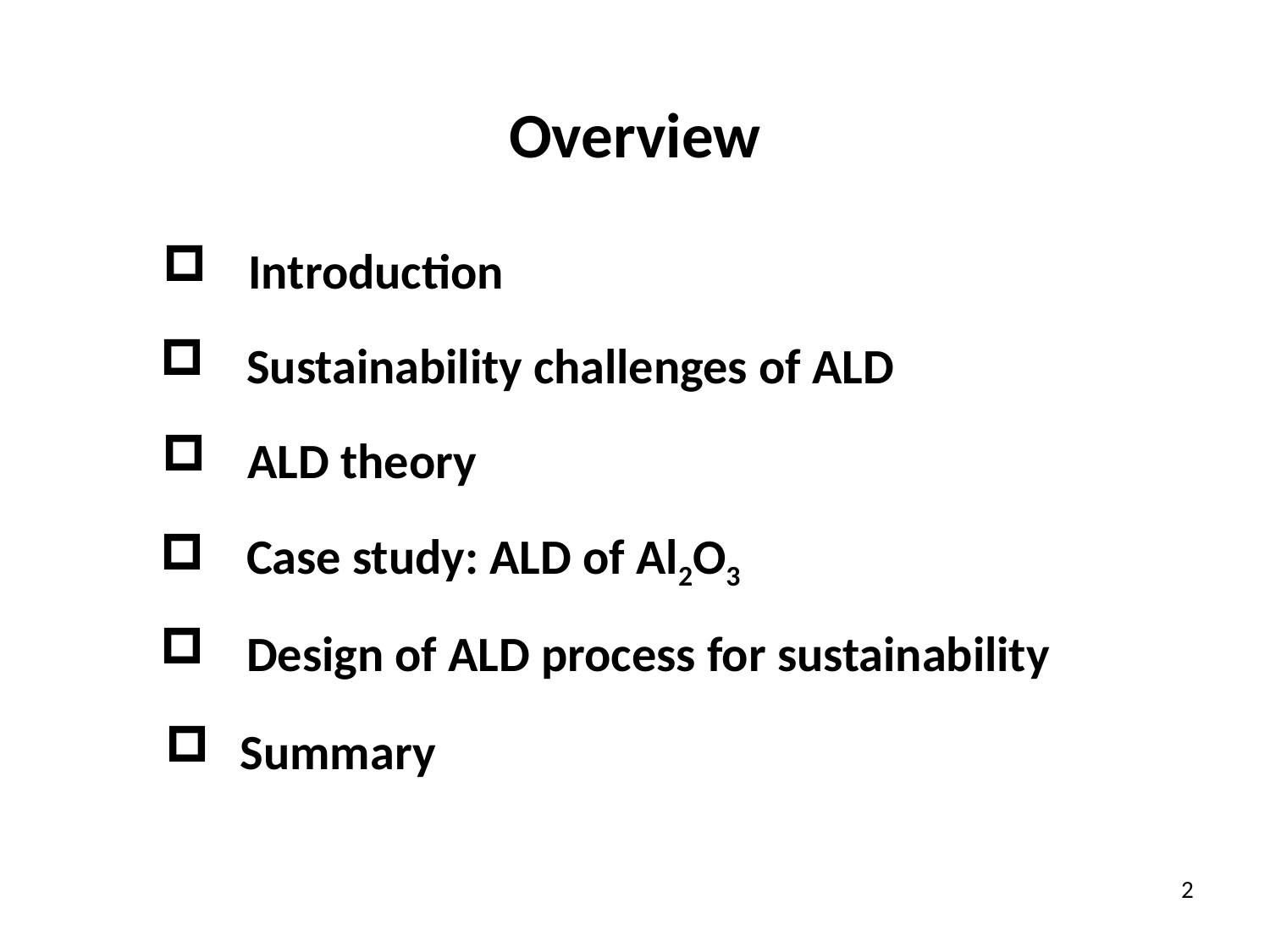

Overview
  Introduction
  Sustainability challenges of ALD
  ALD theory
  Case study: ALD of Al2O3
  Design of ALD process for sustainability
 Summary
2